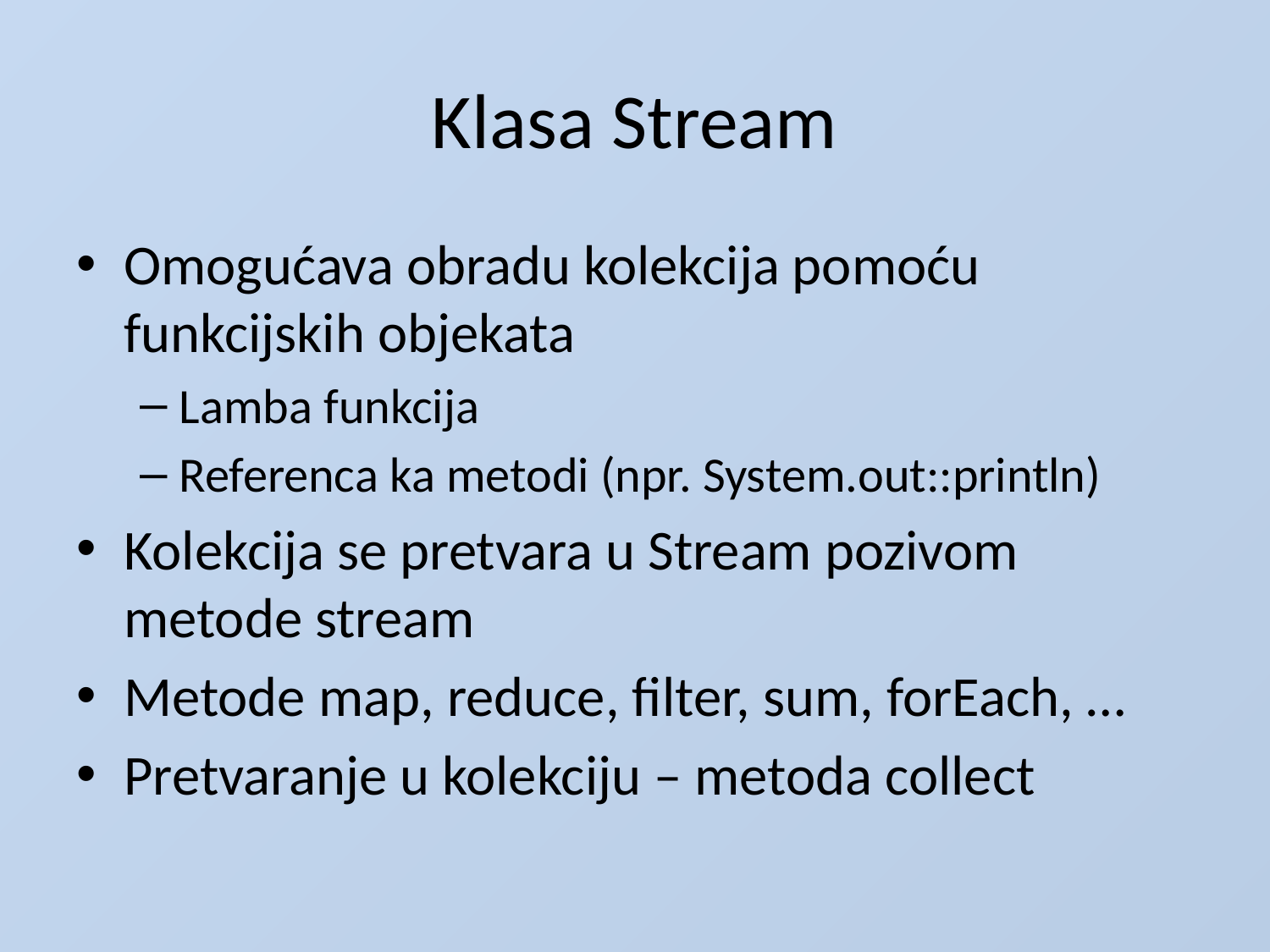

# Klasa Stream
Omogućava obradu kolekcija pomoću funkcijskih objekata
Lamba funkcija
Referenca ka metodi (npr. System.out::println)
Kolekcija se pretvara u Stream pozivom metode stream
Metode map, reduce, filter, sum, forEach, …
Pretvaranje u kolekciju – metoda collect